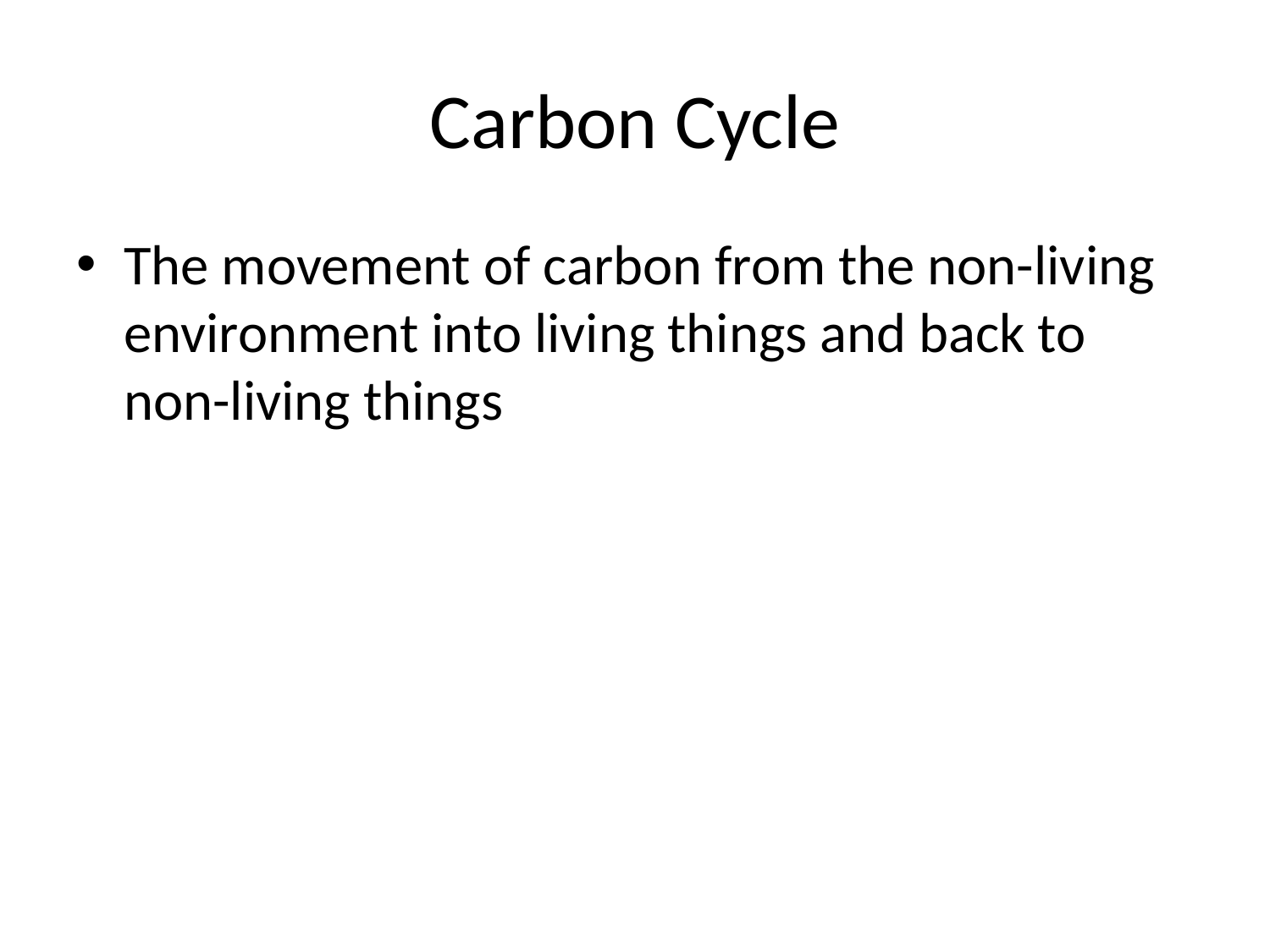

# Carbon Cycle
The movement of carbon from the non-living environment into living things and back to non-living things